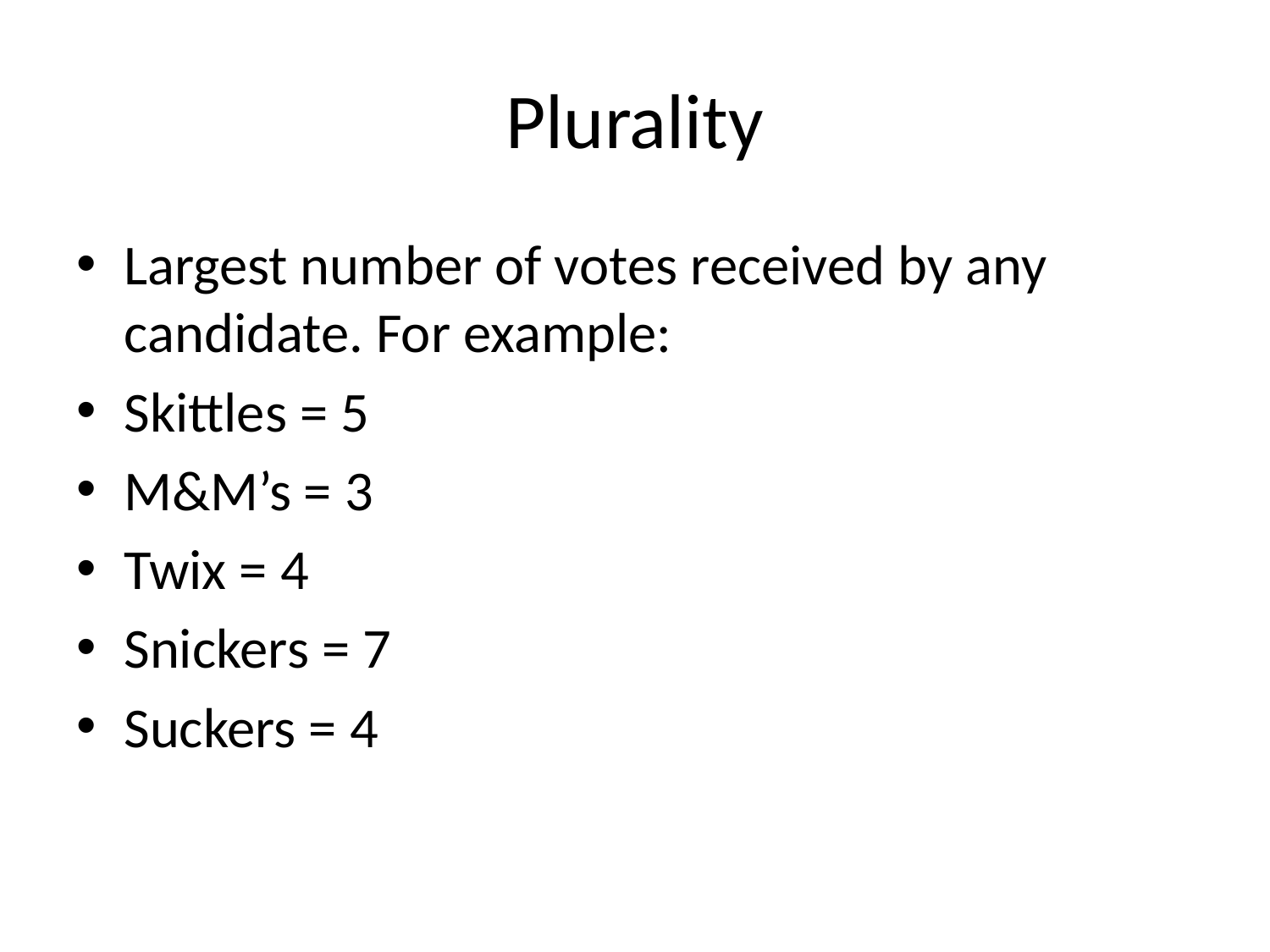

# Plurality
Largest number of votes received by any candidate. For example:
Skittles = 5
M&M’s = 3
Twix = 4
Snickers = 7
Suckers = 4